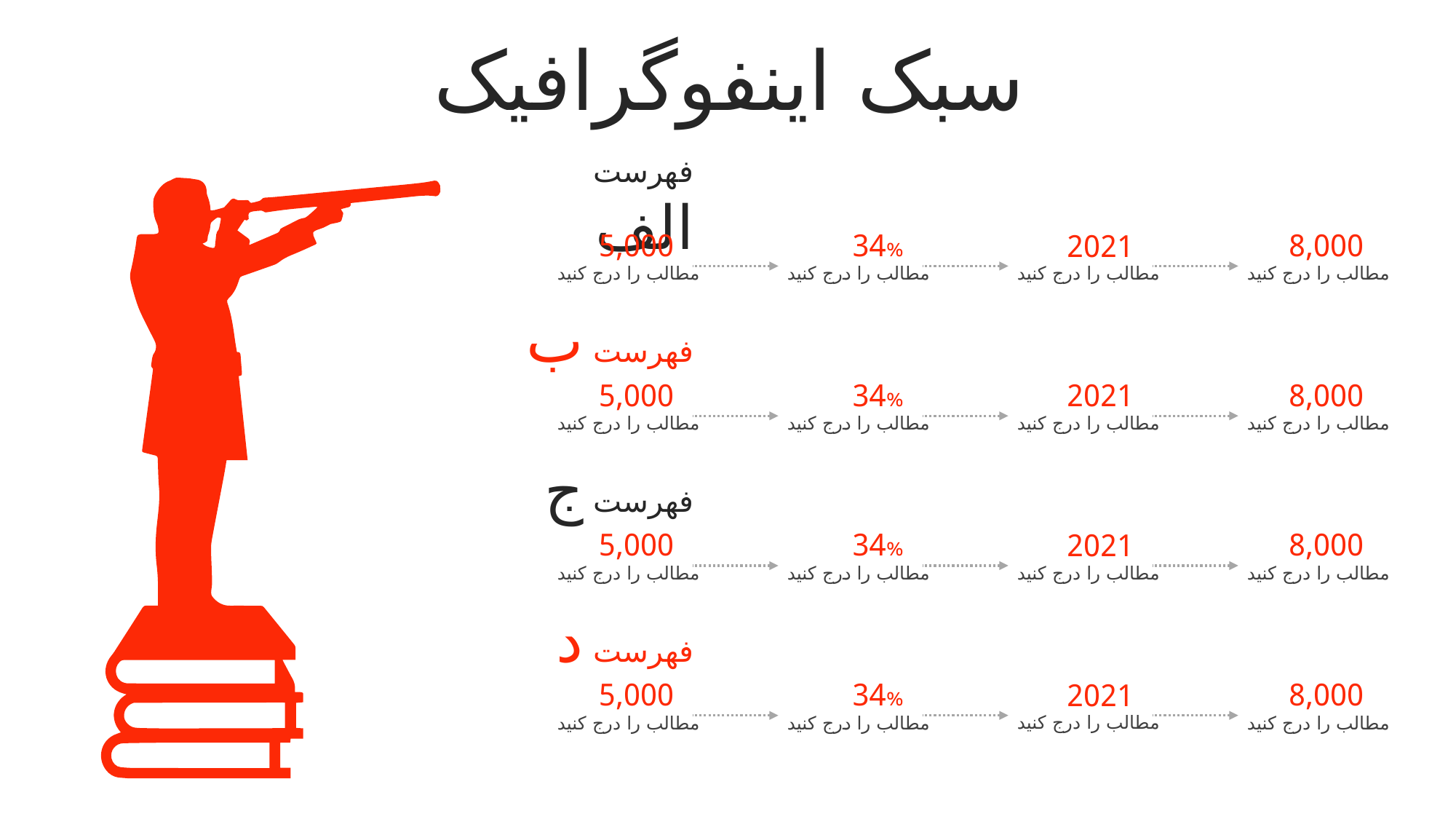

سبک اینفوگرافیک
فهرست الف

5,000
مطالب را درج کنید
34%
مطالب را درج کنید
8,000
مطالب را درج کنید
2021
مطالب را درج کنید
فهرست ب
5,000
مطالب را درج کنید
34%
مطالب را درج کنید
8,000
مطالب را درج کنید
2021
مطالب را درج کنید
فهرست ج
5,000
مطالب را درج کنید
34%
مطالب را درج کنید
8,000
مطالب را درج کنید
2021
مطالب را درج کنید
فهرست د
5,000
مطالب را درج کنید
34%
مطالب را درج کنید
8,000
مطالب را درج کنید
2021
مطالب را درج کنید